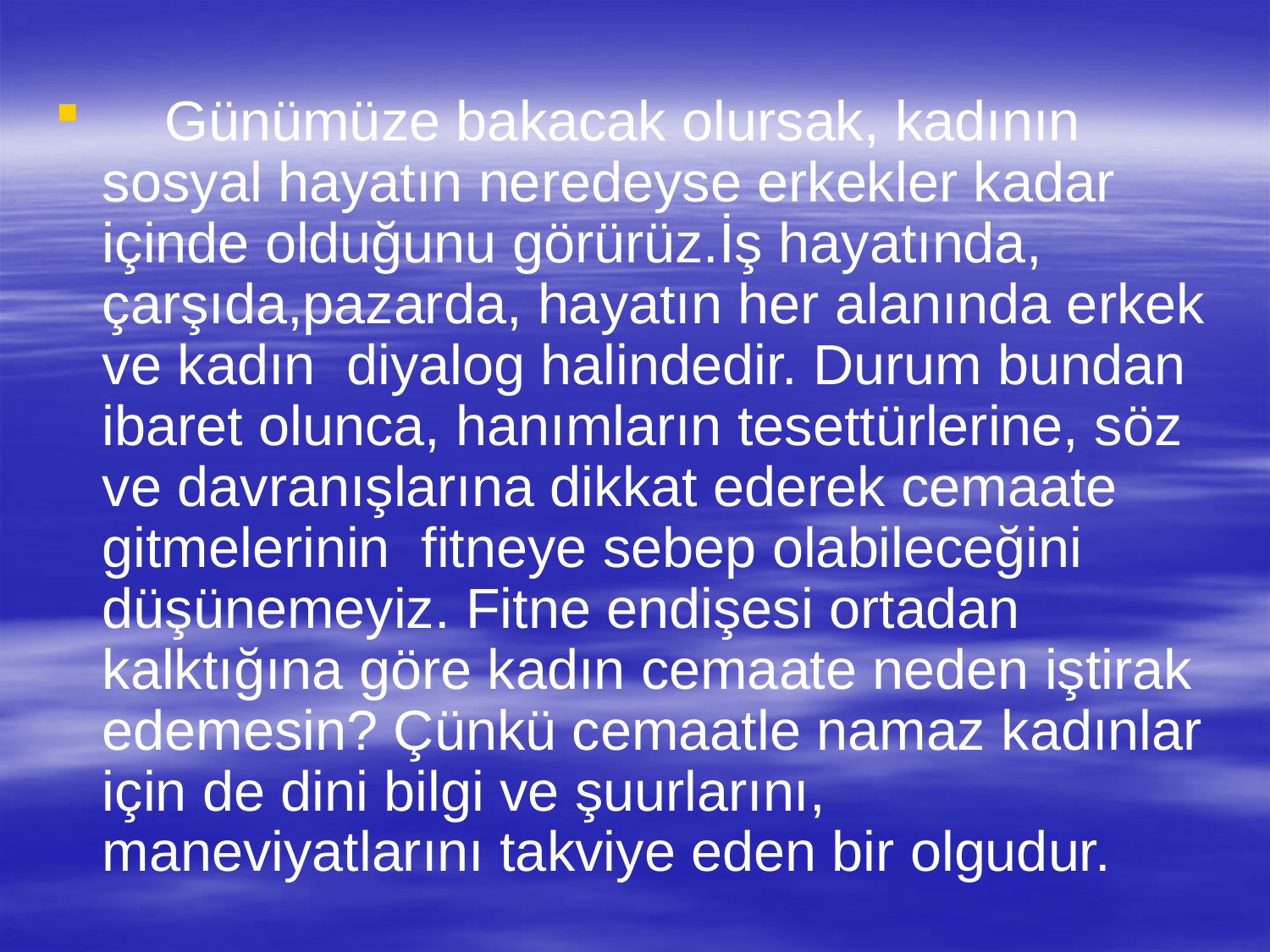

Günümüze bakacak olursak, kadının sosyal hayatın neredeyse erkekler kadar içinde olduğunu görürüz.İş hayatında, çarşıda,pazarda, hayatın her alanında erkek ve kadın  diyalog halindedir. Durum bundan ibaret olunca, hanımların tesettürlerine, söz ve davranışlarına dikkat ederek cemaate gitmelerinin  fitneye sebep olabileceğini düşünemeyiz. Fitne endişesi ortadan kalktığına göre kadın cemaate neden iştirak edemesin? Çünkü cemaatle namaz kadınlar için de dini bilgi ve şuurlarını, maneviyatlarını takviye eden bir olgudur.